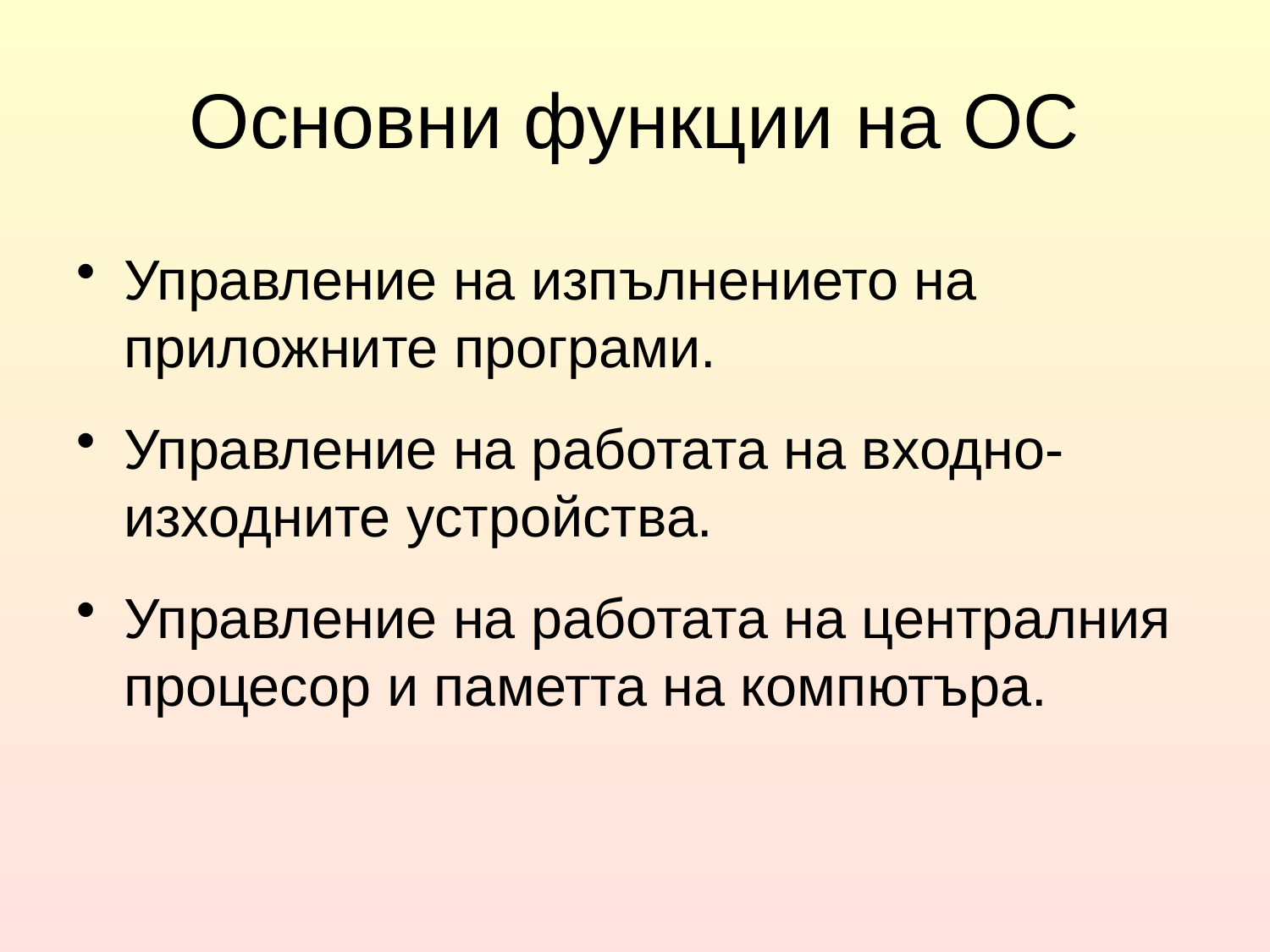

Основни функции на ОС
Управление на изпълнението на приложните програми.
Управление на работата на входно-изходните устройства.
Управление на работата на централния процесор и паметта на компютъра.